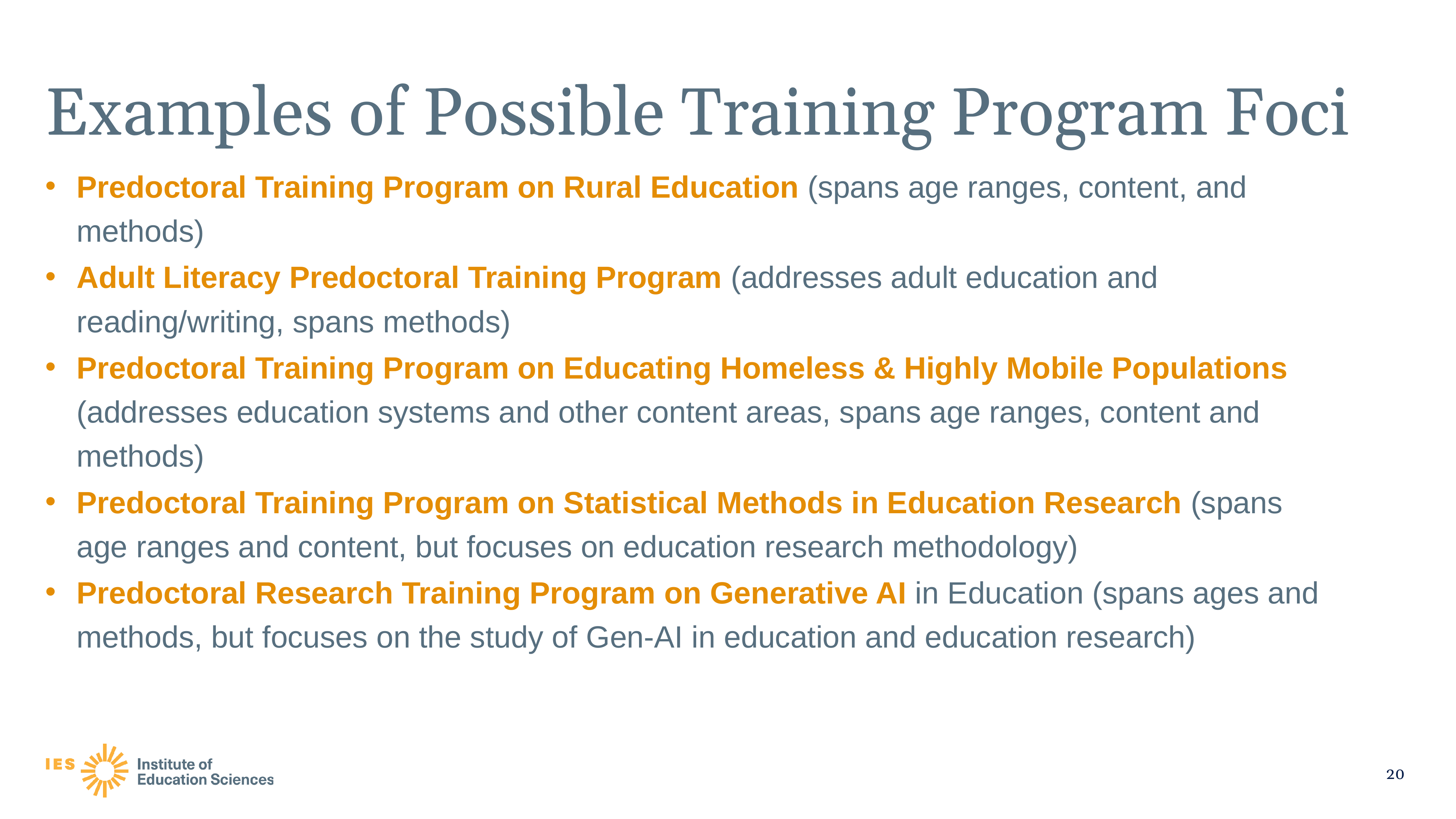

# Examples of Possible Training Program Foci

Predoctoral Training Program on Rural Education (spans age ranges, content, and methods)
Adult Literacy Predoctoral Training Program (addresses adult education and reading/writing, spans methods)
Predoctoral Training Program on Educating Homeless & Highly Mobile Populations (addresses education systems and other content areas, spans age ranges, content and methods)
Predoctoral Training Program on Statistical Methods in Education Research (spans age ranges and content, but focuses on education research methodology)
Predoctoral Research Training Program on Generative AI in Education (spans ages and methods, but focuses on the study of Gen-AI in education and education research)

20